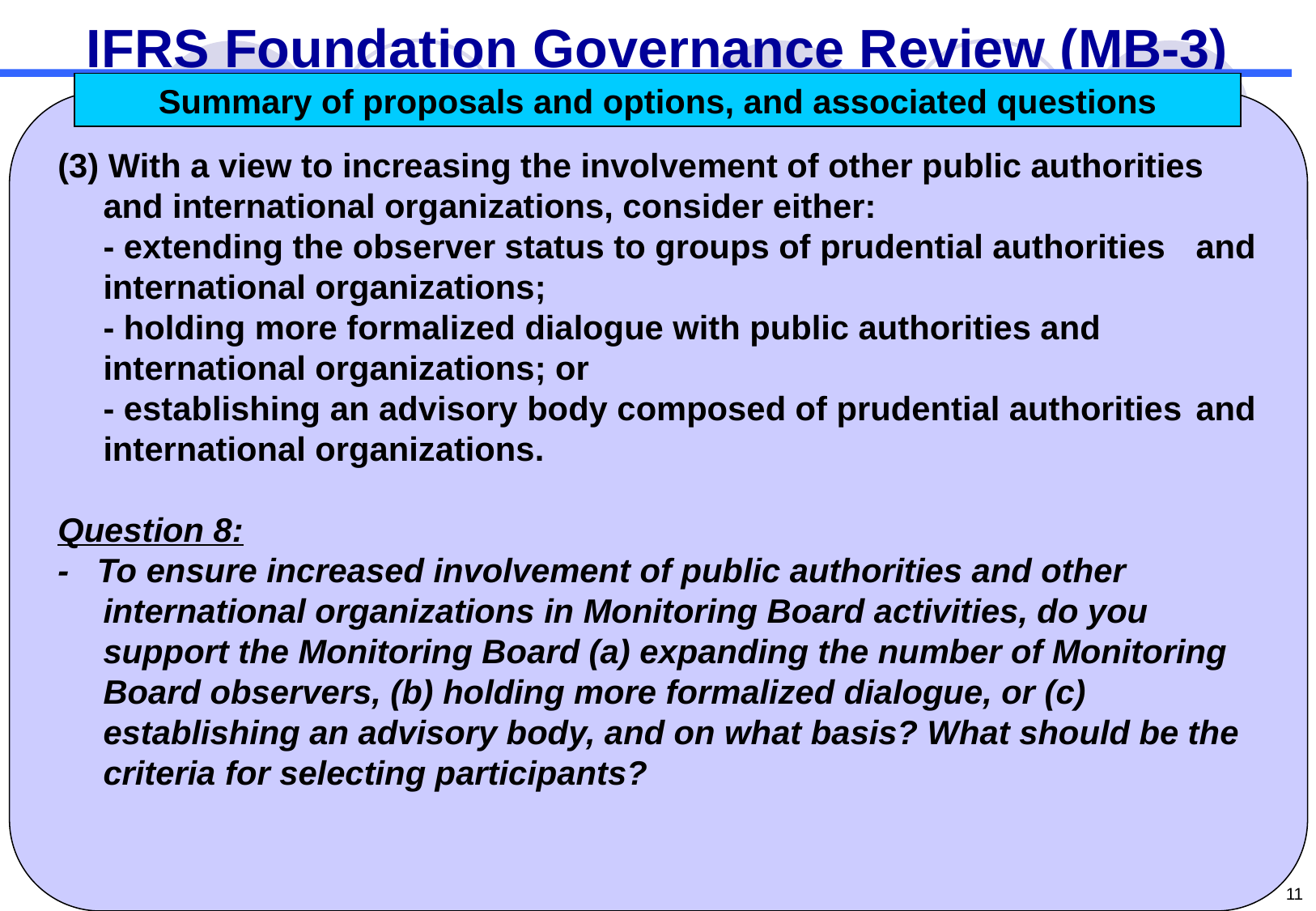

# IFRS Foundation Governance Review (MB-3)

Summary of proposals and options, and associated questions
(3) With a view to increasing the involvement of other public authorities and international organizations, consider either:
	- extending the observer status to groups of prudential authorities 	and international organizations;
	- holding more formalized dialogue with public authorities and 	international organizations; or
	- establishing an advisory body composed of prudential authorities 	and international organizations.

Question 8:
-   To ensure increased involvement of public authorities and other international organizations in Monitoring Board activities, do you support the Monitoring Board (a) expanding the number of Monitoring Board observers, (b) holding more formalized dialogue, or (c) establishing an advisory body, and on what basis? What should be the criteria for selecting participants?
11